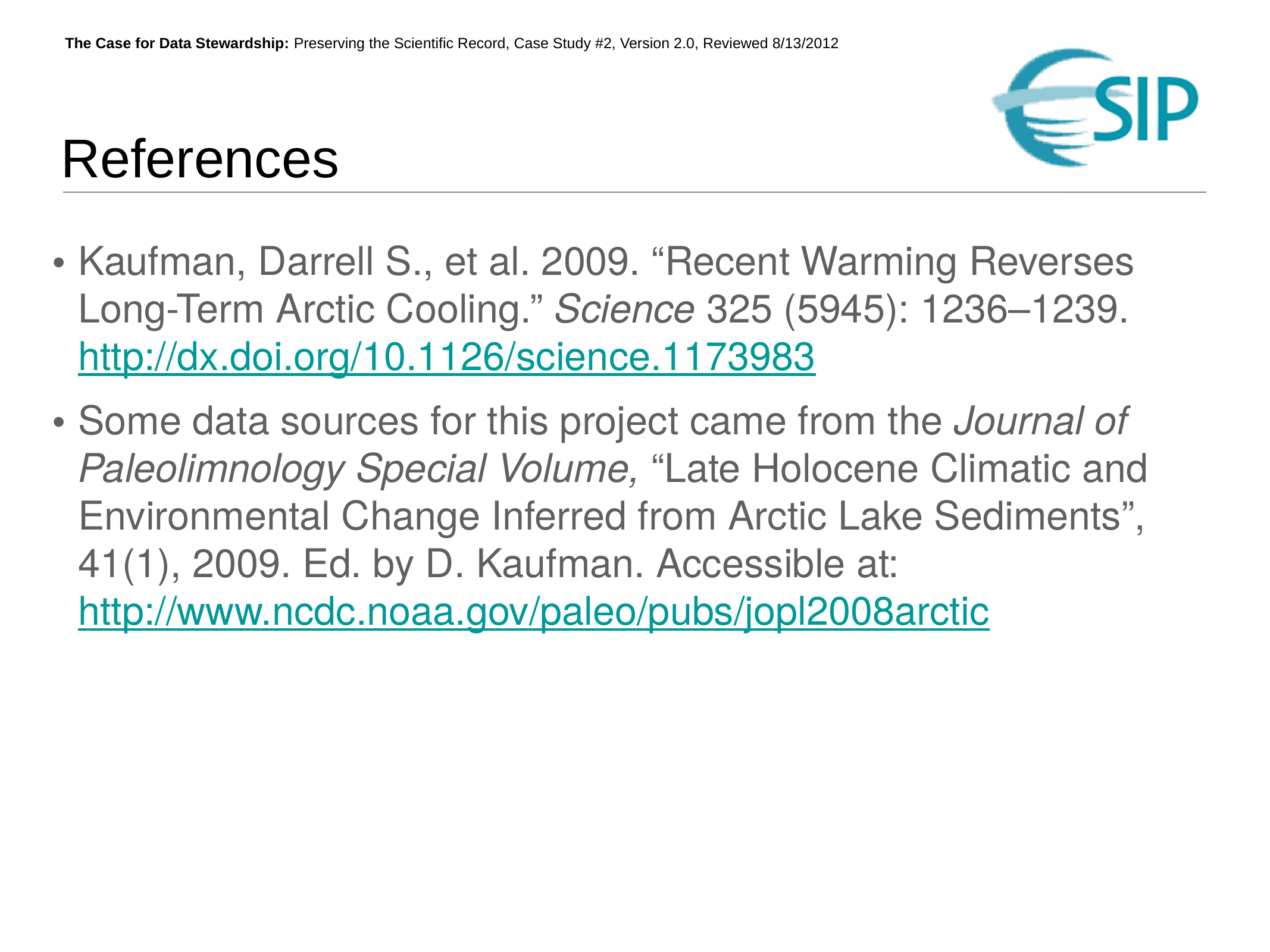

# References
Kaufman, Darrell S., et al. 2009. “Recent Warming Reverses Long-Term Arctic Cooling.” Science 325 (5945): 1236–1239. http://dx.doi.org/10.1126/science.1173983
Some data sources for this project came from the Journal of Paleolimnology Special Volume, “Late Holocene Climatic and Environmental Change Inferred from Arctic Lake Sediments”, 41(1), 2009. Ed. by D. Kaufman. Accessible at: http://www.ncdc.noaa.gov/paleo/pubs/jopl2008arctic